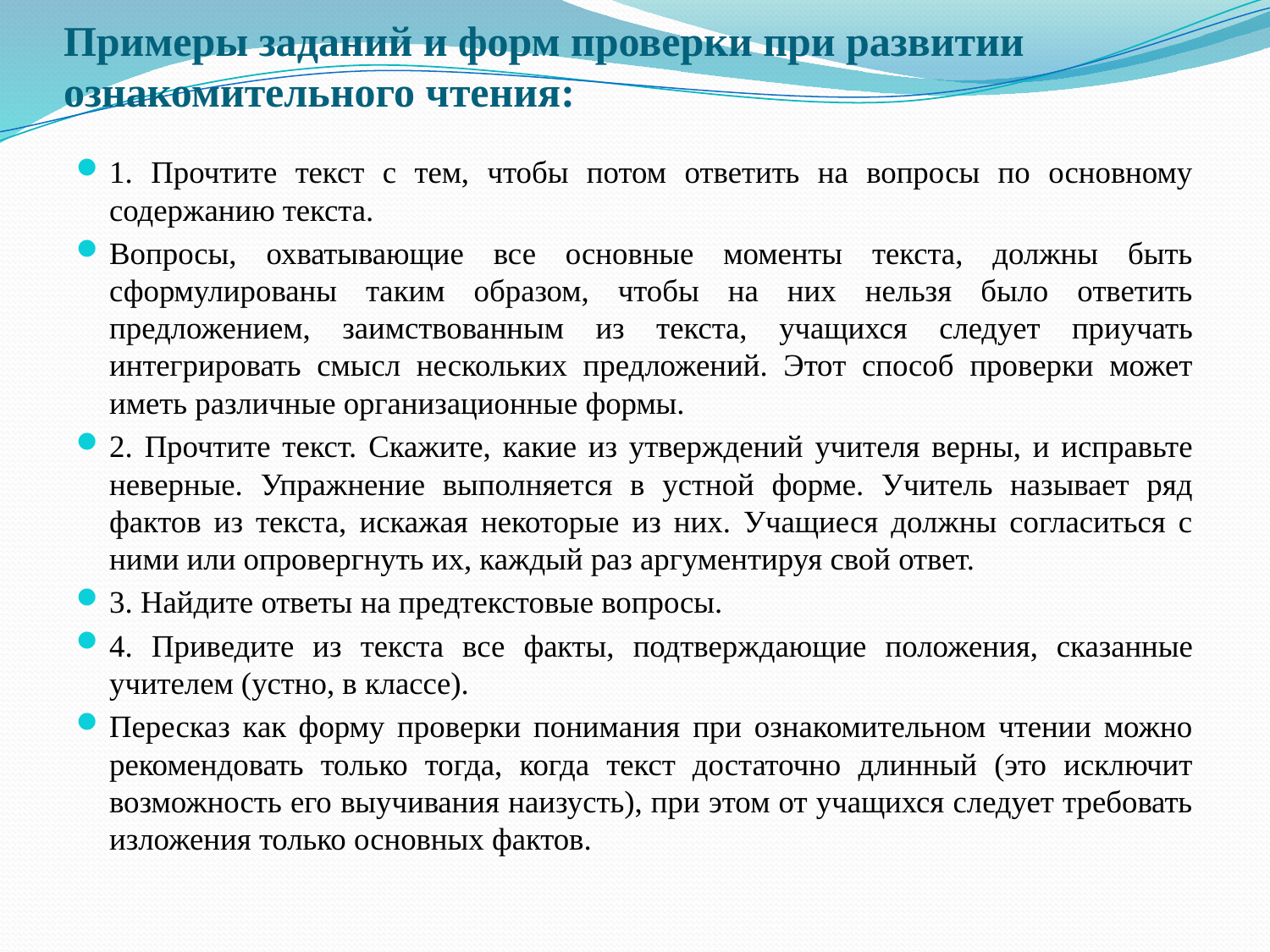

# Примеры заданий и форм проверки при развитии ознакомительного чтения:
1. Прочтите текст с тем, чтобы потом ответить на вопросы по основному содержанию текста.
Вопросы, охватывающие все основные моменты текста, должны быть сформулированы таким образом, чтобы на них нельзя было ответить предложением, заимствованным из текста, учащихся следует приучать интегрировать смысл нескольких предложений. Этот способ проверки может иметь различные организационные формы.
2. Прочтите текст. Скажите, какие из утверждений учителя верны, и исправьте неверные. Упражнение выполняется в устной форме. Учитель называет ряд фактов из текста, искажая некоторые из них. Учащиеся должны согласиться с ними или опровергнуть их, каждый раз аргументируя свой ответ.
3. Найдите ответы на предтекстовые вопросы.
4. Приведите из текста все факты, подтверждающие положения, сказанные учителем (устно, в классе).
Пересказ как форму проверки понимания при ознакомительном чтении можно рекомендовать только тогда, когда текст достаточно длинный (это исключит возможность его выучивания наизусть), при этом от учащихся следует требовать изложения только основных фактов.